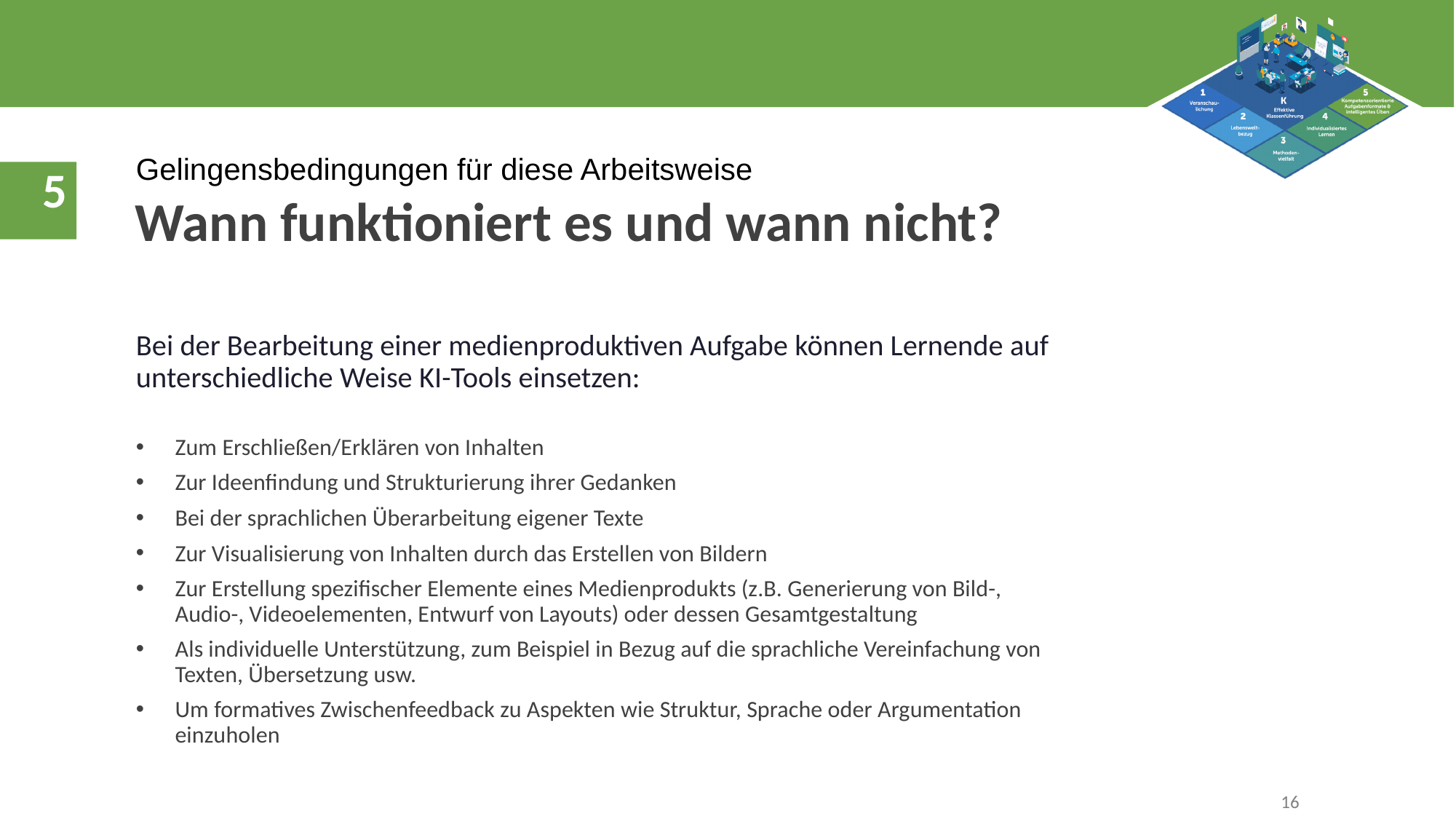

Gelingensbedingungen für diese Arbeitsweise
Wann funktioniert es und wann nicht?
Bei der Bearbeitung einer medienproduktiven Aufgabe können Lernende auf unterschiedliche Weise KI-Tools einsetzen:

Zum Erschließen/Erklären von Inhalten
Zur Ideenfindung und Strukturierung ihrer Gedanken
Bei der sprachlichen Überarbeitung eigener Texte
Zur Visualisierung von Inhalten durch das Erstellen von Bildern
Zur Erstellung spezifischer Elemente eines Medienprodukts (z.B. Generierung von Bild-, Audio-, Videoelementen, Entwurf von Layouts) oder dessen Gesamtgestaltung
Als individuelle Unterstützung, zum Beispiel in Bezug auf die sprachliche Vereinfachung von Texten, Übersetzung usw.
Um formatives Zwischenfeedback zu Aspekten wie Struktur, Sprache oder Argumentation einzuholen
16